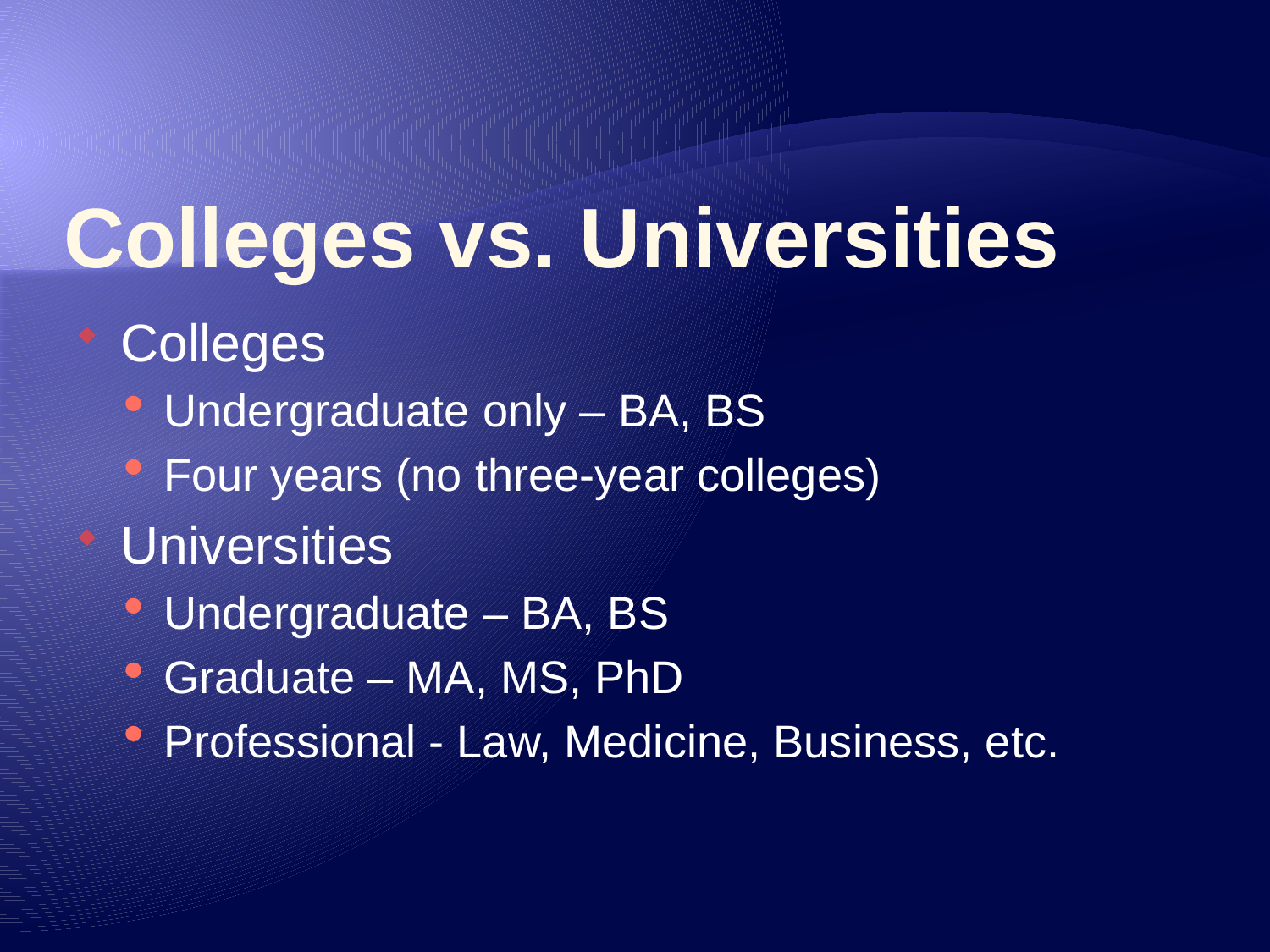

# Colleges vs. Universities
Colleges
Undergraduate only – BA, BS
Four years (no three-year colleges)
Universities
Undergraduate – BA, BS
Graduate – MA, MS, PhD
Professional - Law, Medicine, Business, etc.